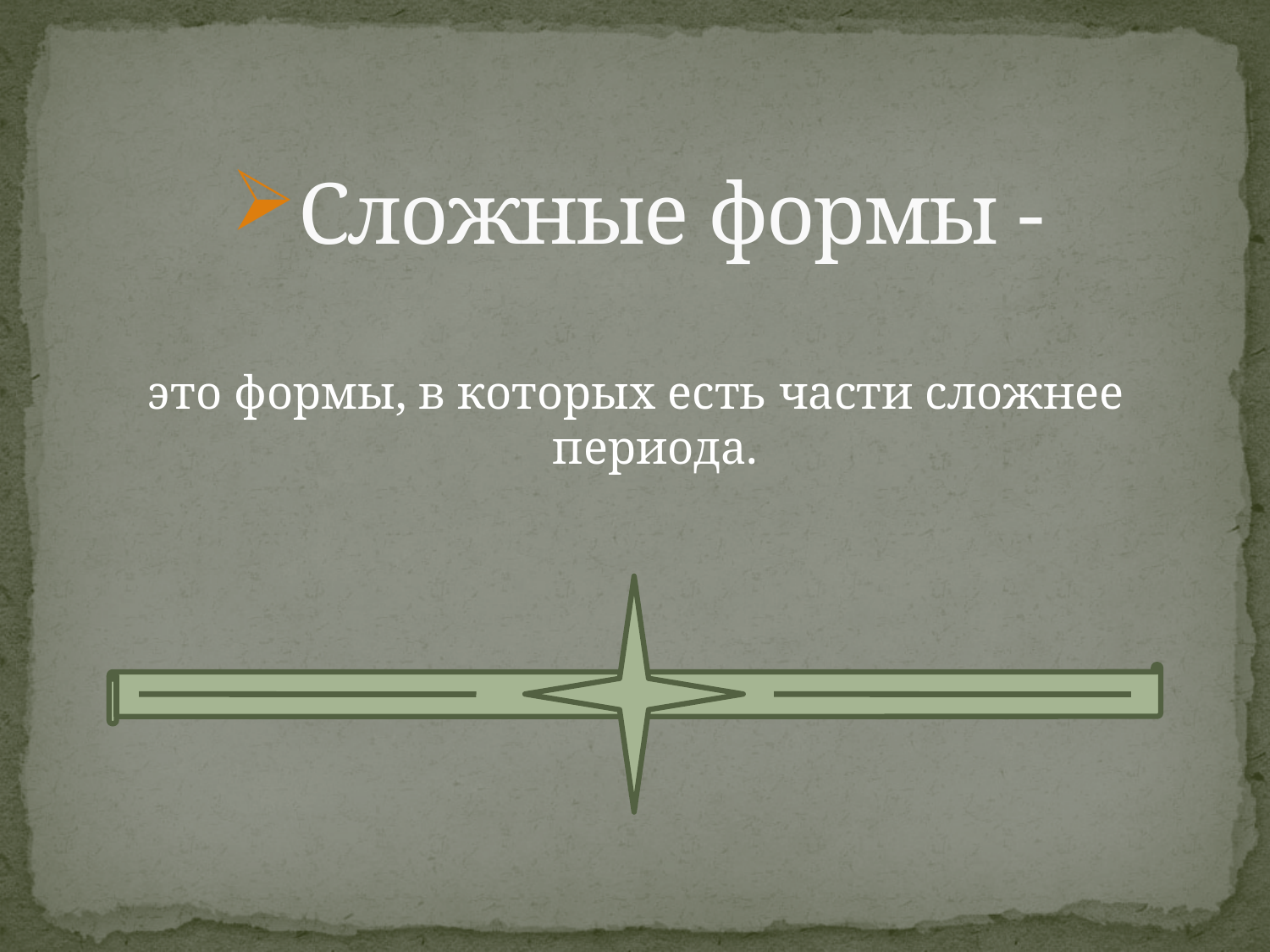

# Сложные формы -
это формы, в которых есть части сложнее периода.